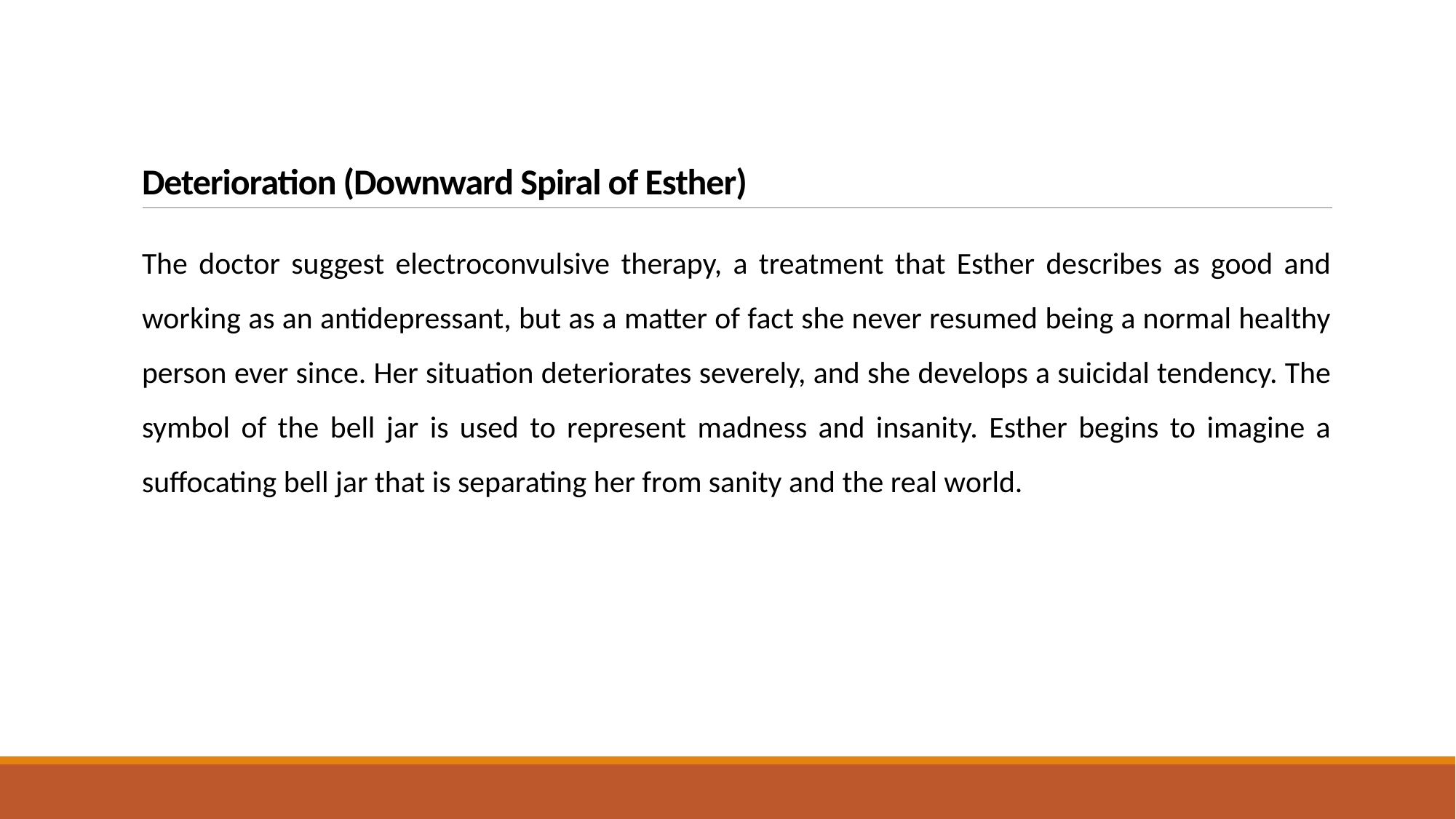

# Deterioration (Downward Spiral of Esther)
The doctor suggest electroconvulsive therapy, a treatment that Esther describes as good and working as an antidepressant, but as a matter of fact she never resumed being a normal healthy person ever since. Her situation deteriorates severely, and she develops a suicidal tendency. The symbol of the bell jar is used to represent madness and insanity. Esther begins to imagine a suffocating bell jar that is separating her from sanity and the real world.